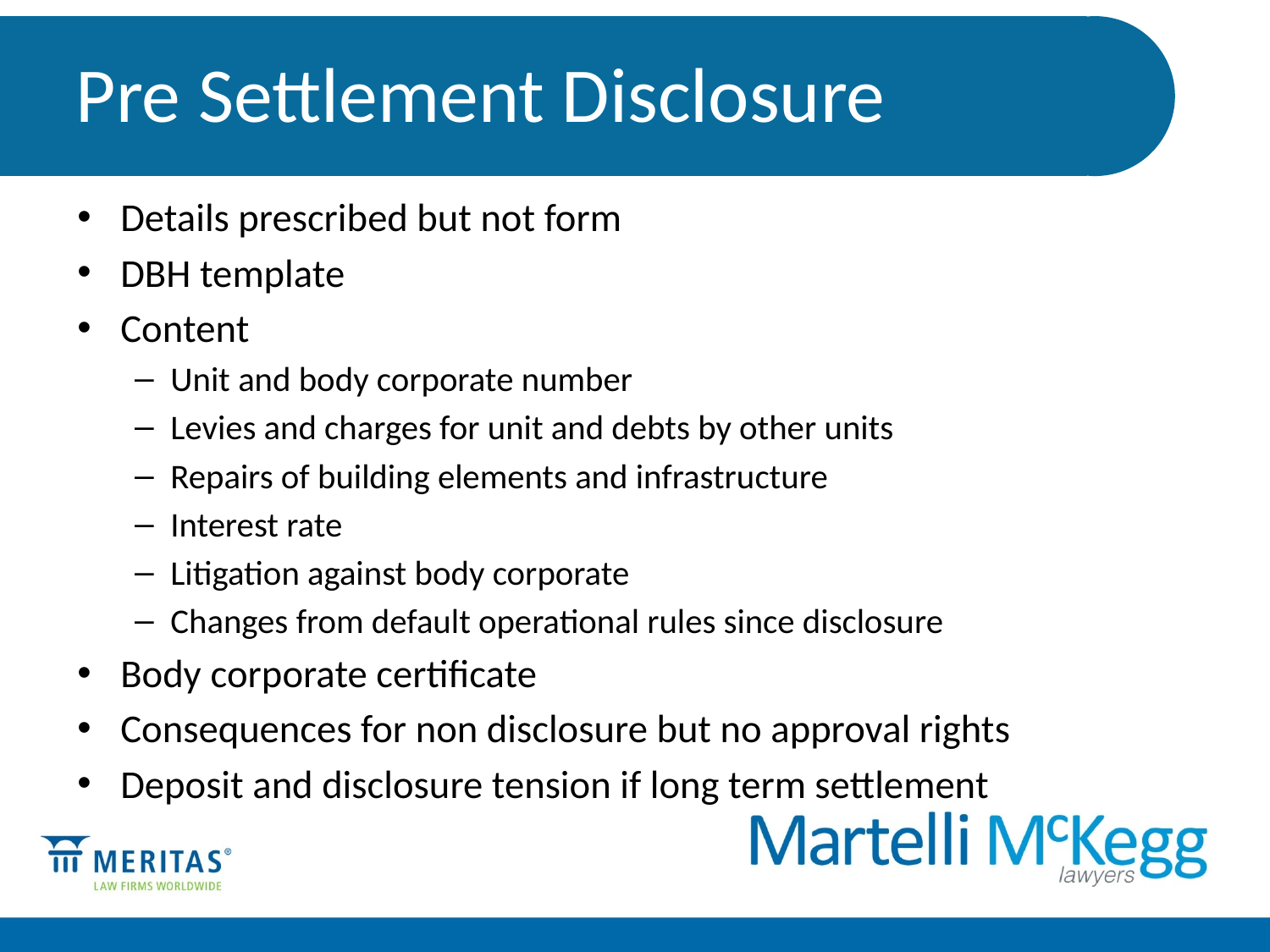

# Pre Settlement Disclosure
Details prescribed but not form
DBH template
Content
Unit and body corporate number
Levies and charges for unit and debts by other units
Repairs of building elements and infrastructure
Interest rate
Litigation against body corporate
Changes from default operational rules since disclosure
Body corporate certificate
Consequences for non disclosure but no approval rights
Deposit and disclosure tension if long term settlement